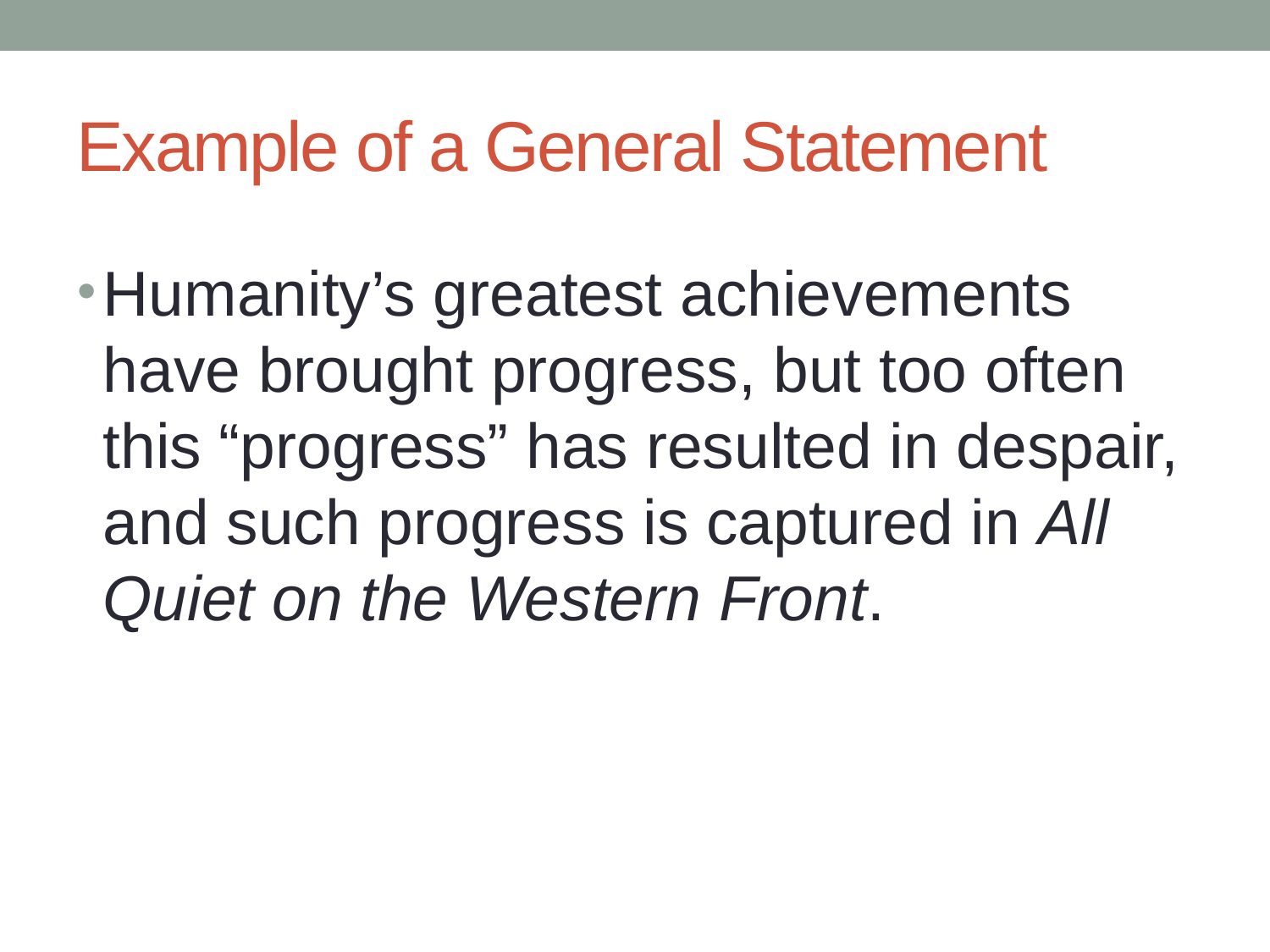

# Example of a General Statement
Humanity’s greatest achievements have brought progress, but too often this “progress” has resulted in despair, and such progress is captured in All Quiet on the Western Front.